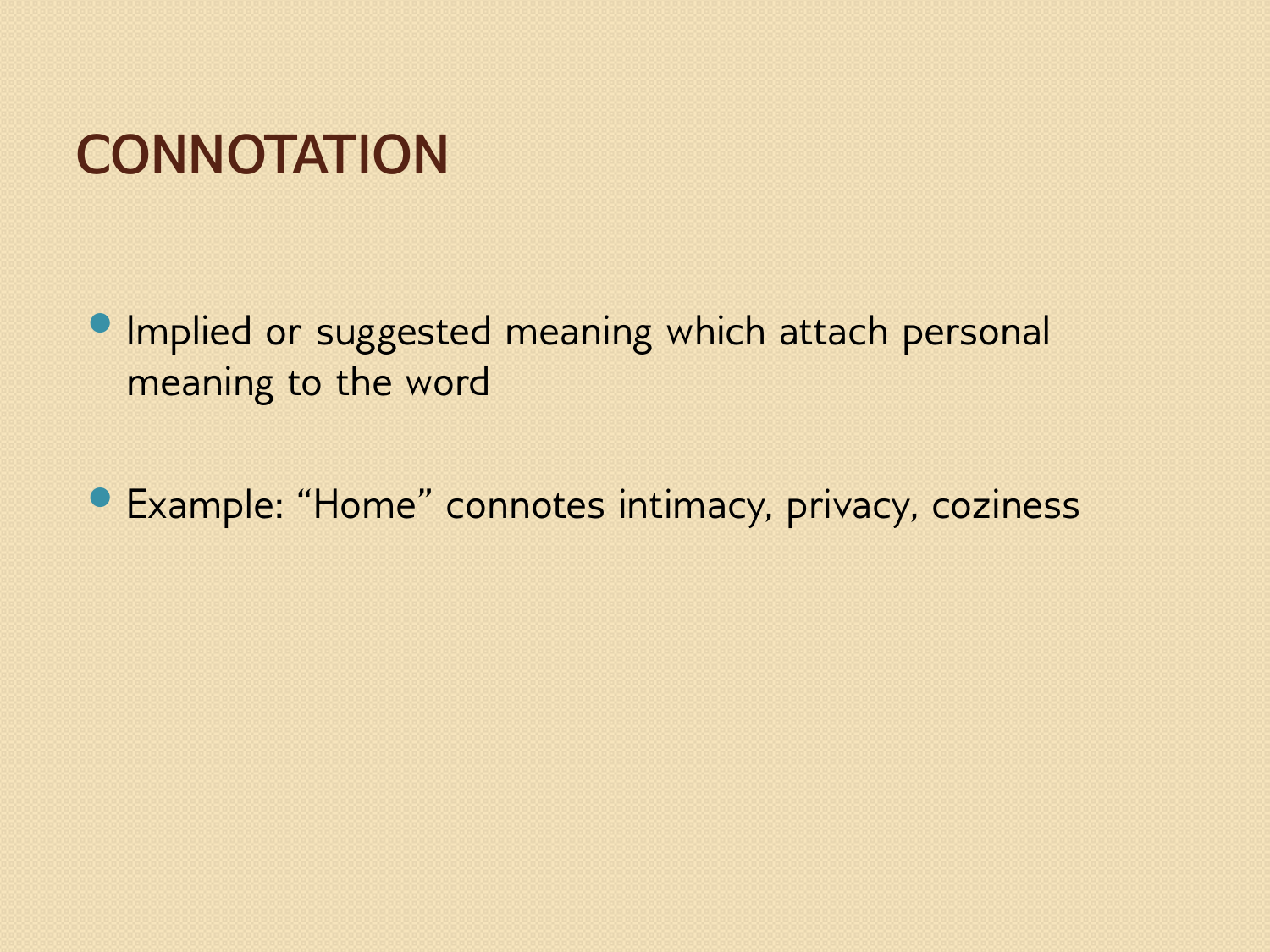

# Connotation

Implied or suggested meaning which attach personal meaning to the word

Example: “Home” connotes intimacy, privacy, coziness